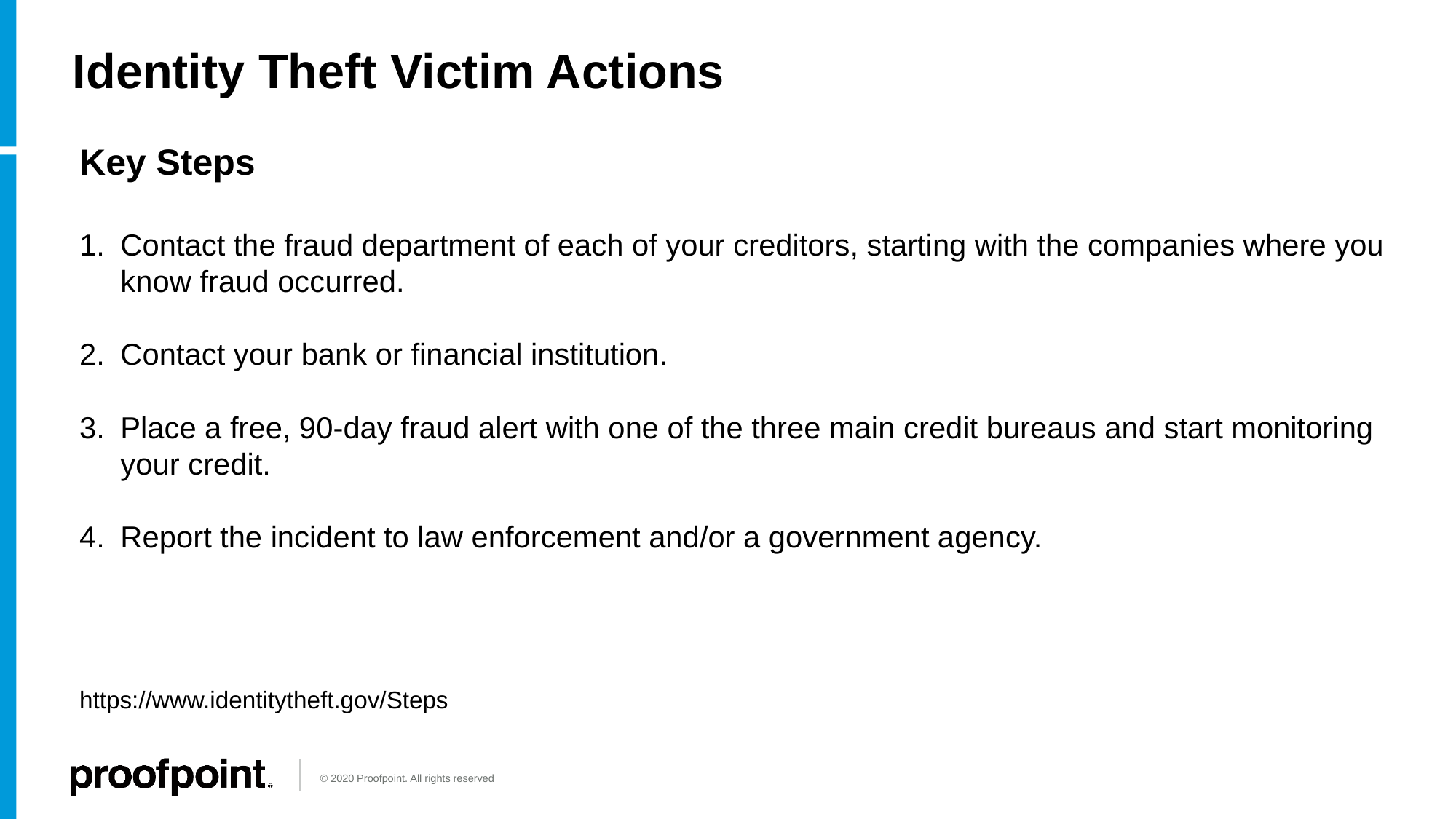

# Identity Theft Victim Actions
Key Steps
Contact the fraud department of each of your creditors, starting with the companies where you know fraud occurred.
Contact your bank or financial institution.
Place a free, 90-day fraud alert with one of the three main credit bureaus and start monitoring your credit.
Report the incident to law enforcement and/or a government agency.

https://www.identitytheft.gov/Steps
© 2020 Proofpoint. All rights reserved